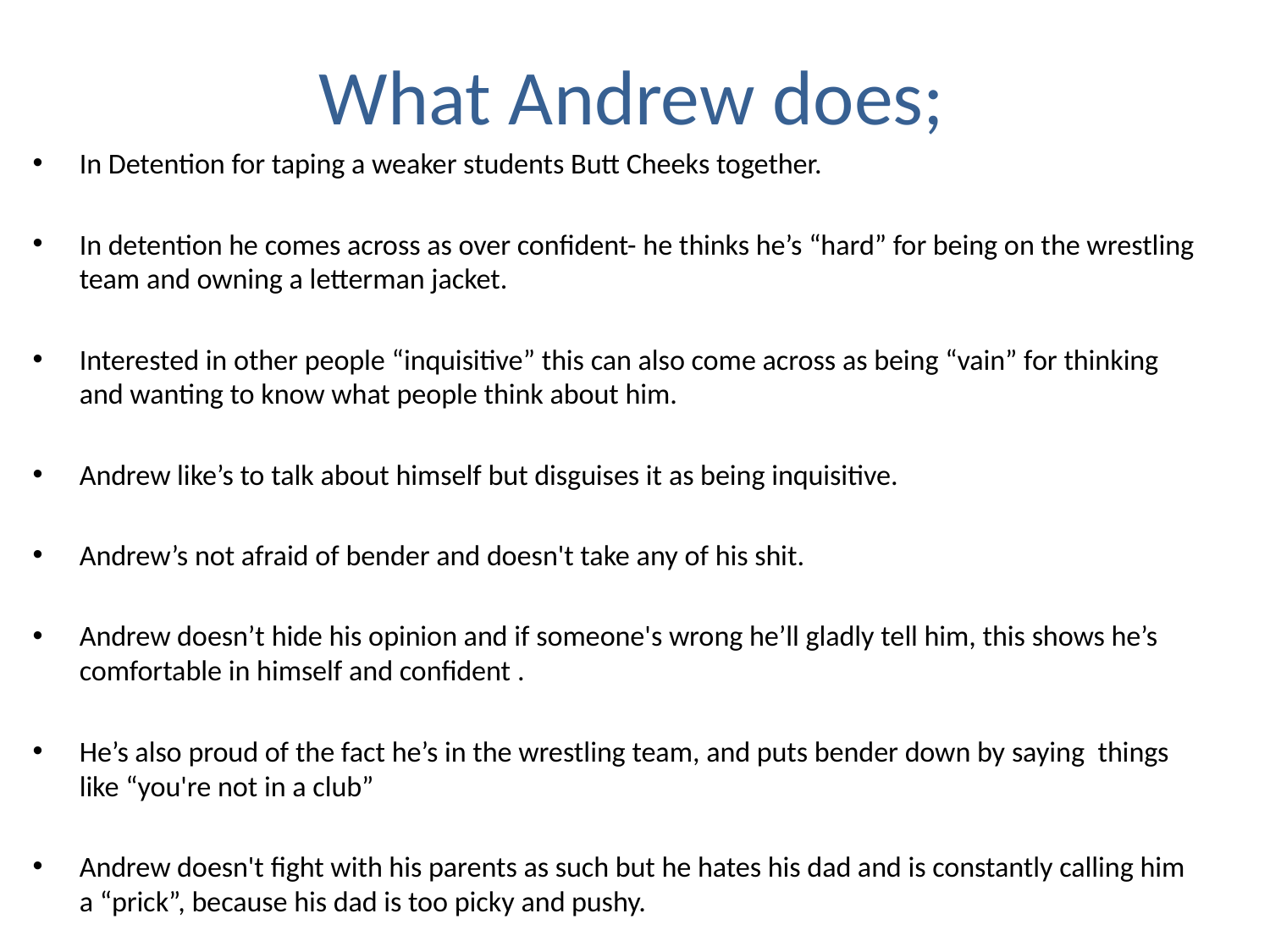

# What Andrew does;
In Detention for taping a weaker students Butt Cheeks together.

In detention he comes across as over confident- he thinks he’s “hard” for being on the wrestling team and owning a letterman jacket.

Interested in other people “inquisitive” this can also come across as being “vain” for thinking and wanting to know what people think about him.

Andrew like’s to talk about himself but disguises it as being inquisitive.

Andrew’s not afraid of bender and doesn't take any of his shit.

Andrew doesn’t hide his opinion and if someone's wrong he’ll gladly tell him, this shows he’s comfortable in himself and confident .

He’s also proud of the fact he’s in the wrestling team, and puts bender down by saying  things like “you're not in a club”

Andrew doesn't fight with his parents as such but he hates his dad and is constantly calling him a “prick”, because his dad is too picky and pushy.